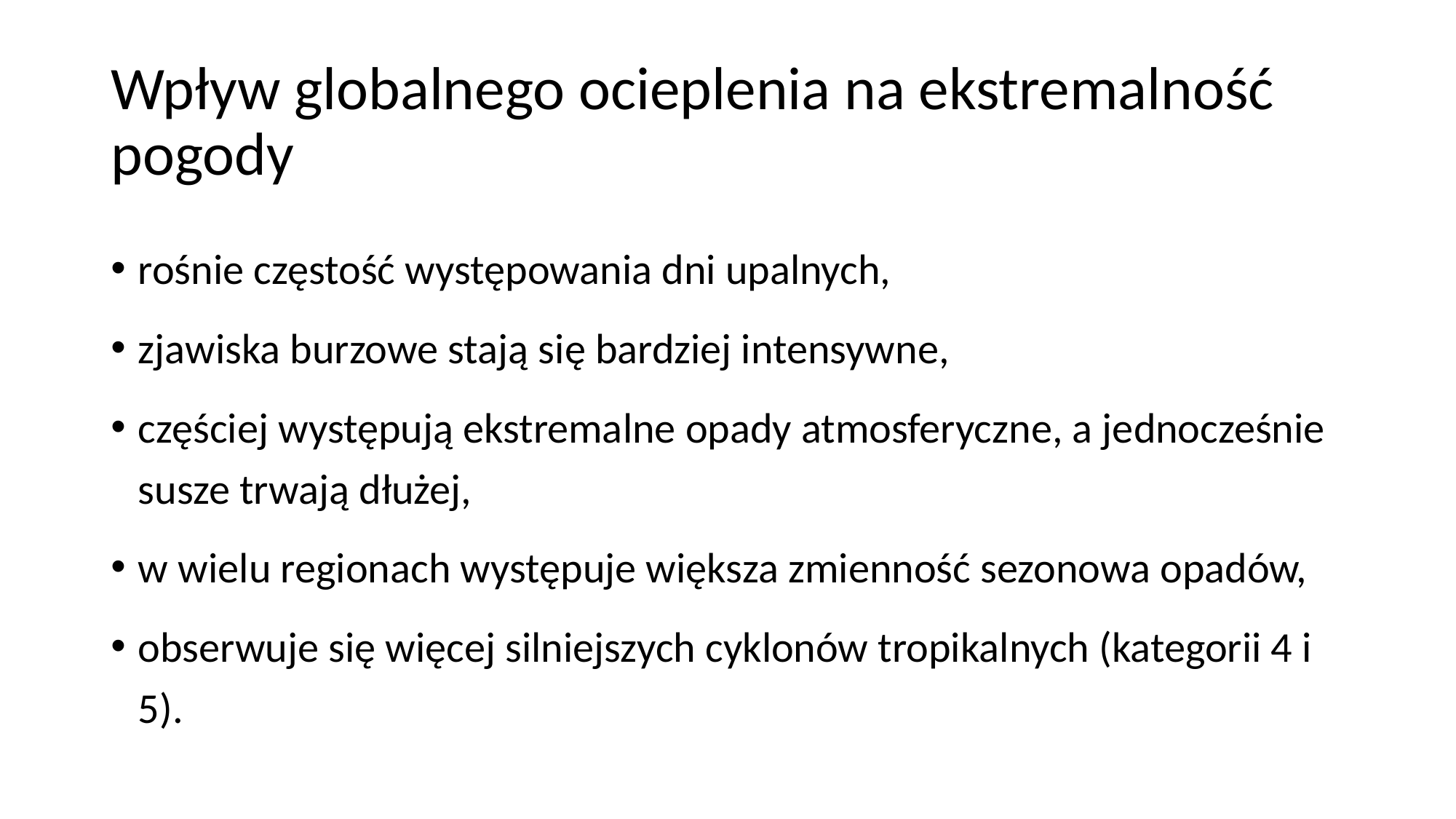

# Wpływ globalnego ocieplenia na ekstremalność pogody
rośnie częstość występowania dni upalnych,
zjawiska burzowe stają się bardziej intensywne,
częściej występują ekstremalne opady atmosferyczne, a jednocześnie susze trwają dłużej,
w wielu regionach występuje większa zmienność sezonowa opadów,
obserwuje się więcej silniejszych cyklonów tropikalnych (kategorii 4 i 5).